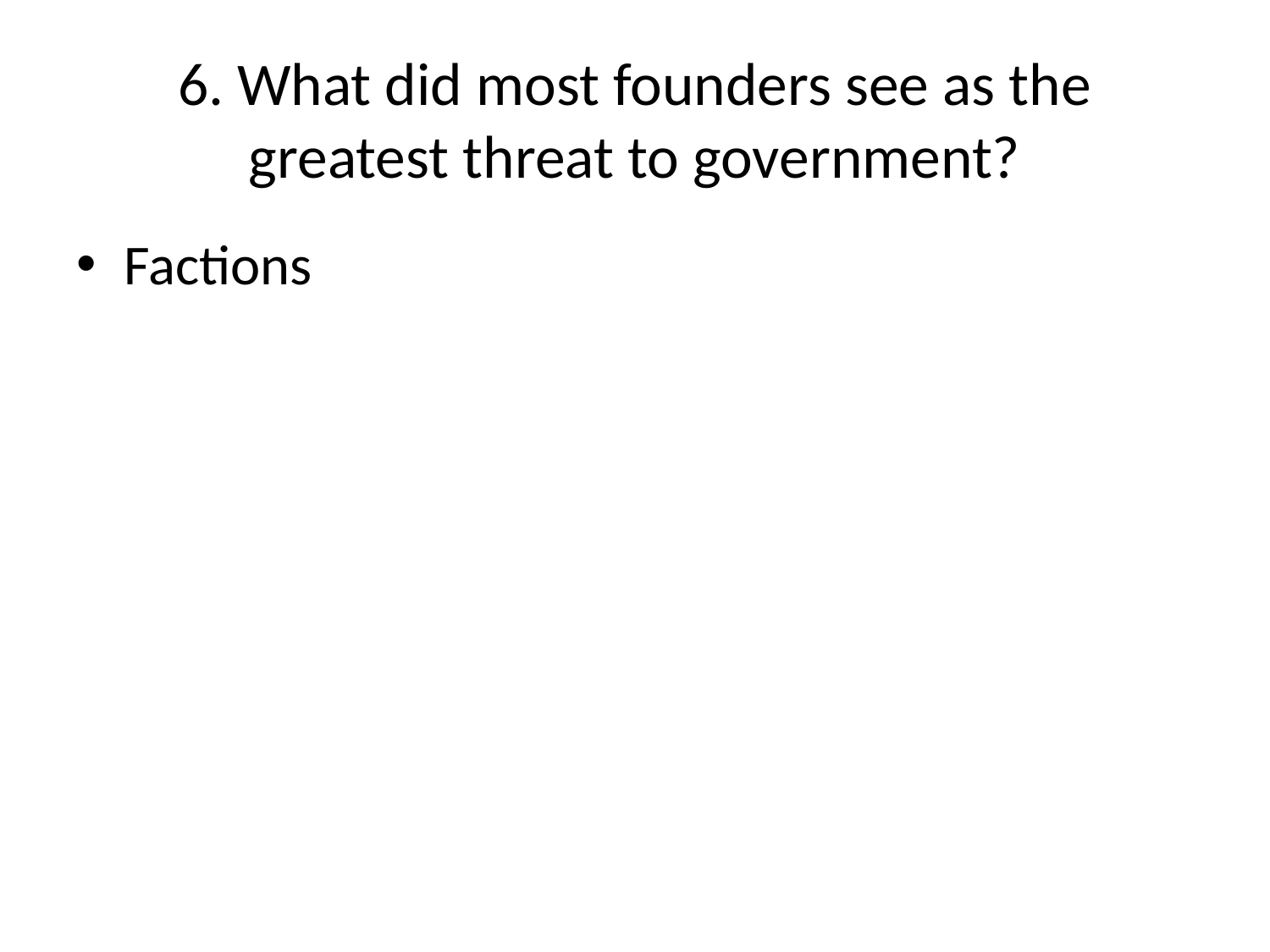

# 6. What did most founders see as the greatest threat to government?
Factions